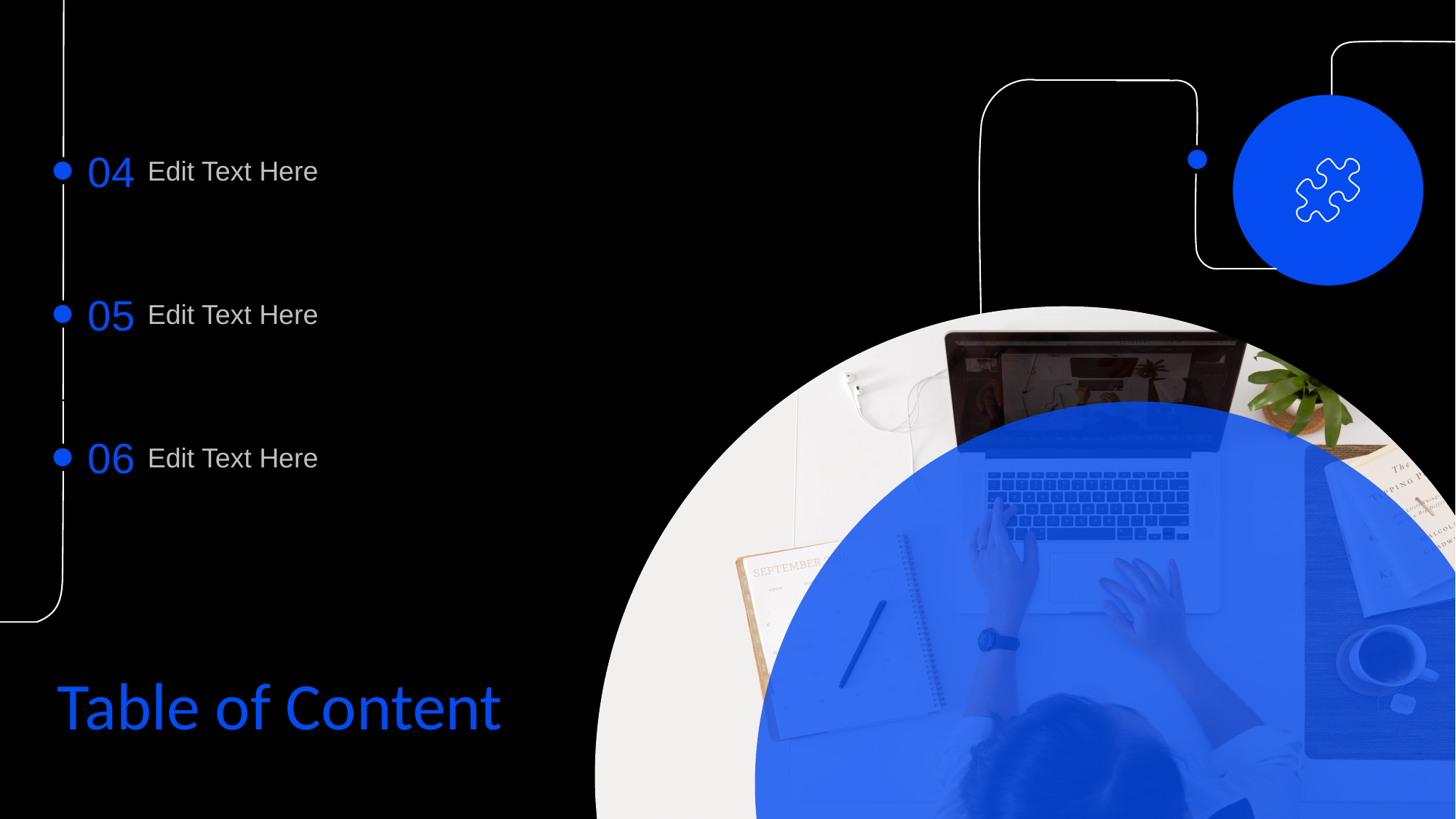

04
Edit Text Here

05
Edit Text Here

06
Edit Text Here

# Table of Content